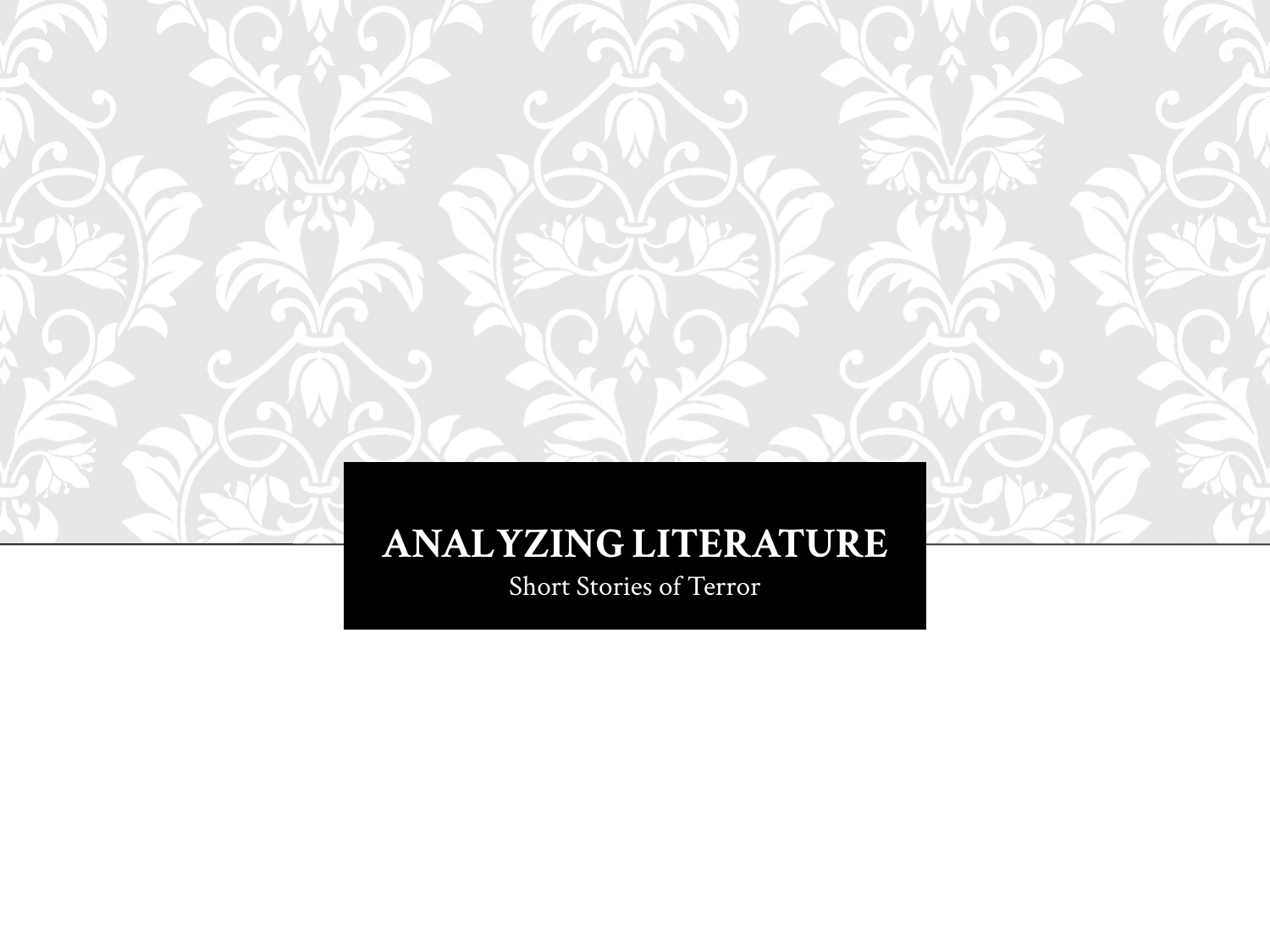

# Analyzing Literature
Short Stories of Terror